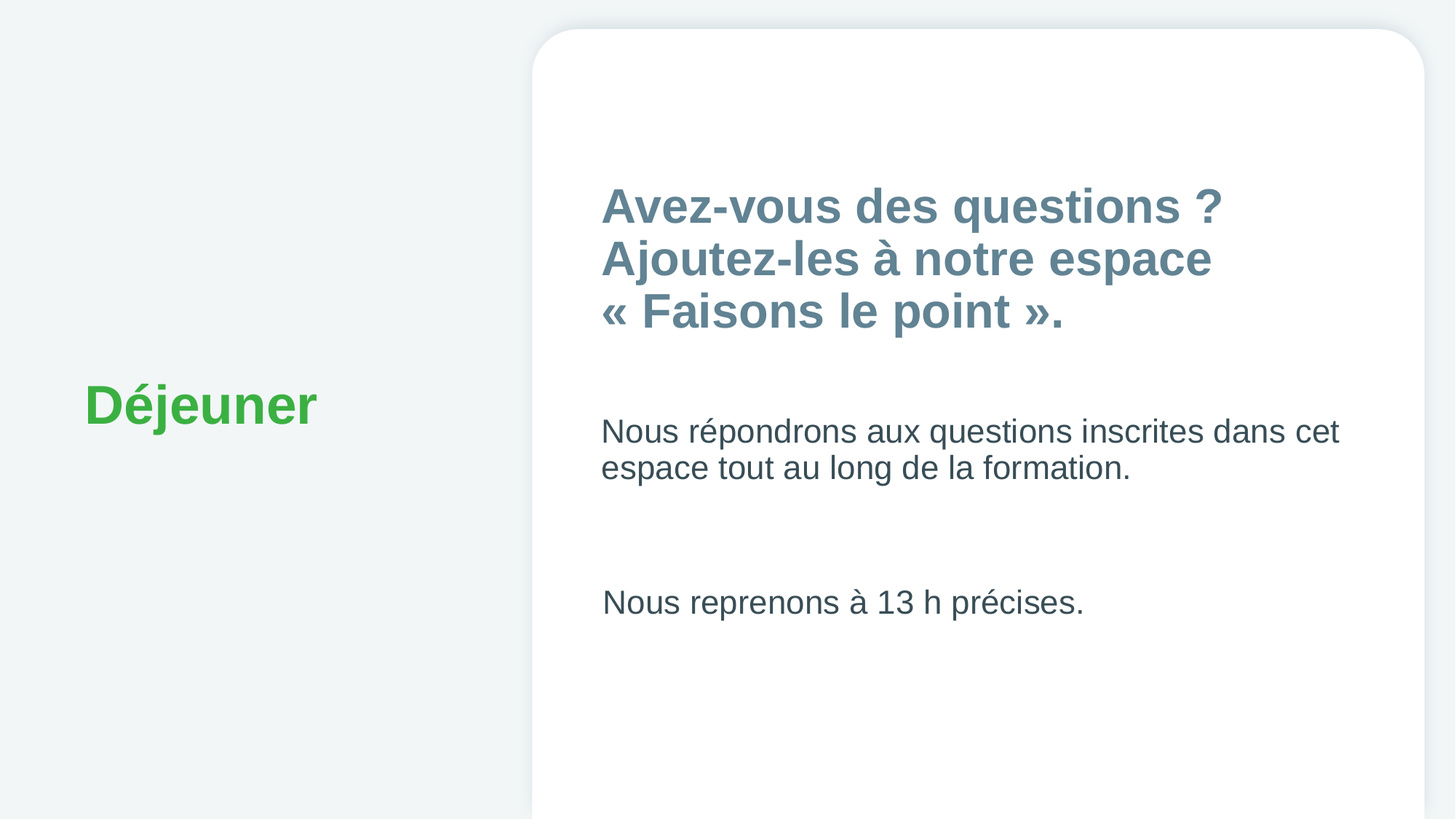

Avez-vous des questions ? Ajoutez-les à notre espace « Faisons le point ».

Nous répondrons aux questions inscrites dans cet espace tout au long de la formation.

# Déjeuner
Nous reprenons à 13 h précises.